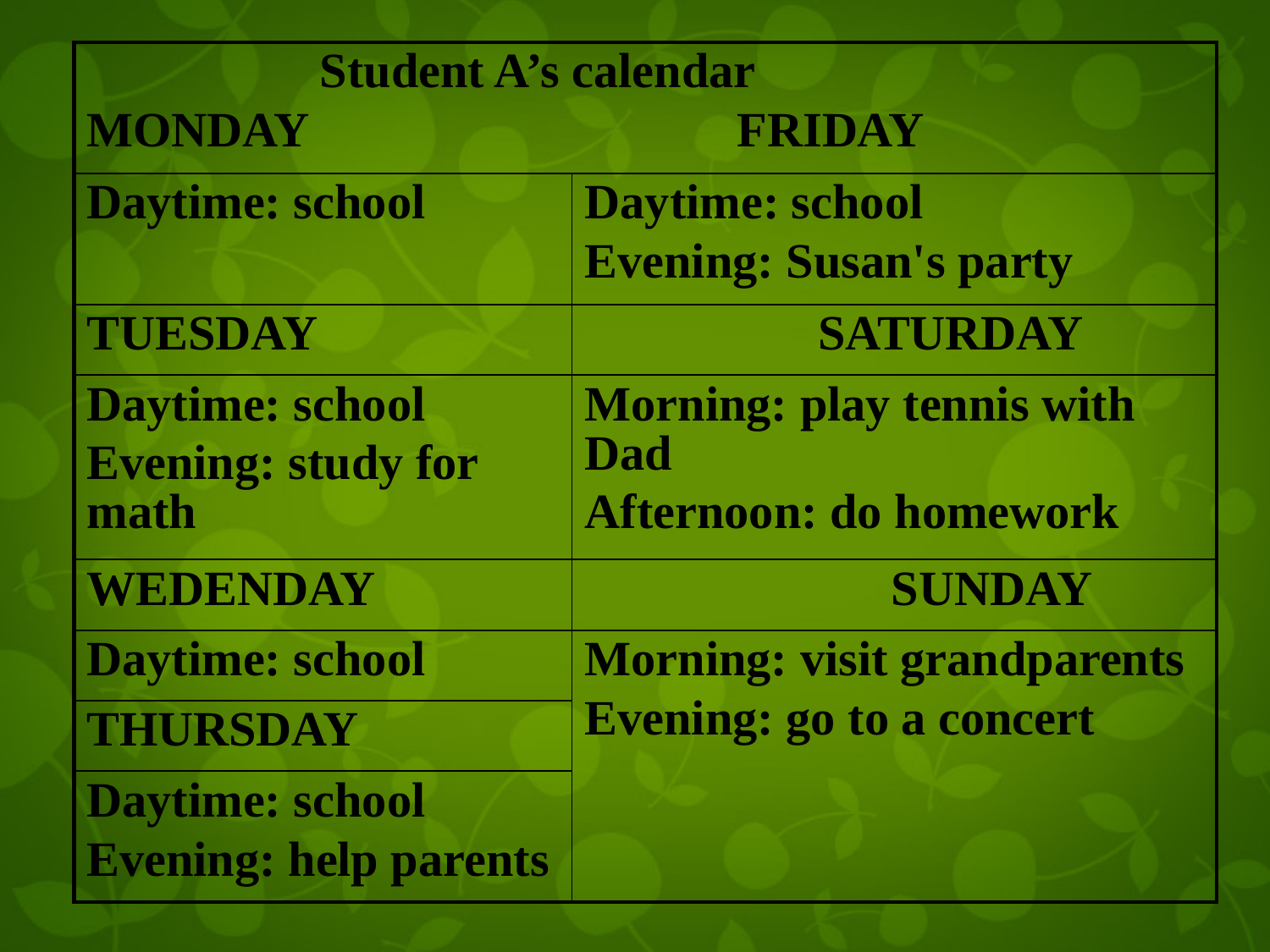

| Student A’s calendar MONDAY FRIDAY |  |
| --- | --- |
| Daytime: school | Daytime: school Evening: Susan's party |
| TUESDAY | SATURDAY |
| Daytime: school Evening: study for math | Morning: play tennis with Dad Afternoon: do homework |
| WEDENDAY | SUNDAY |
| Daytime: school | Morning: visit grandparents Evening: go to a concert |
| THURSDAY |  |
| Daytime: school Evening: help parents |  |